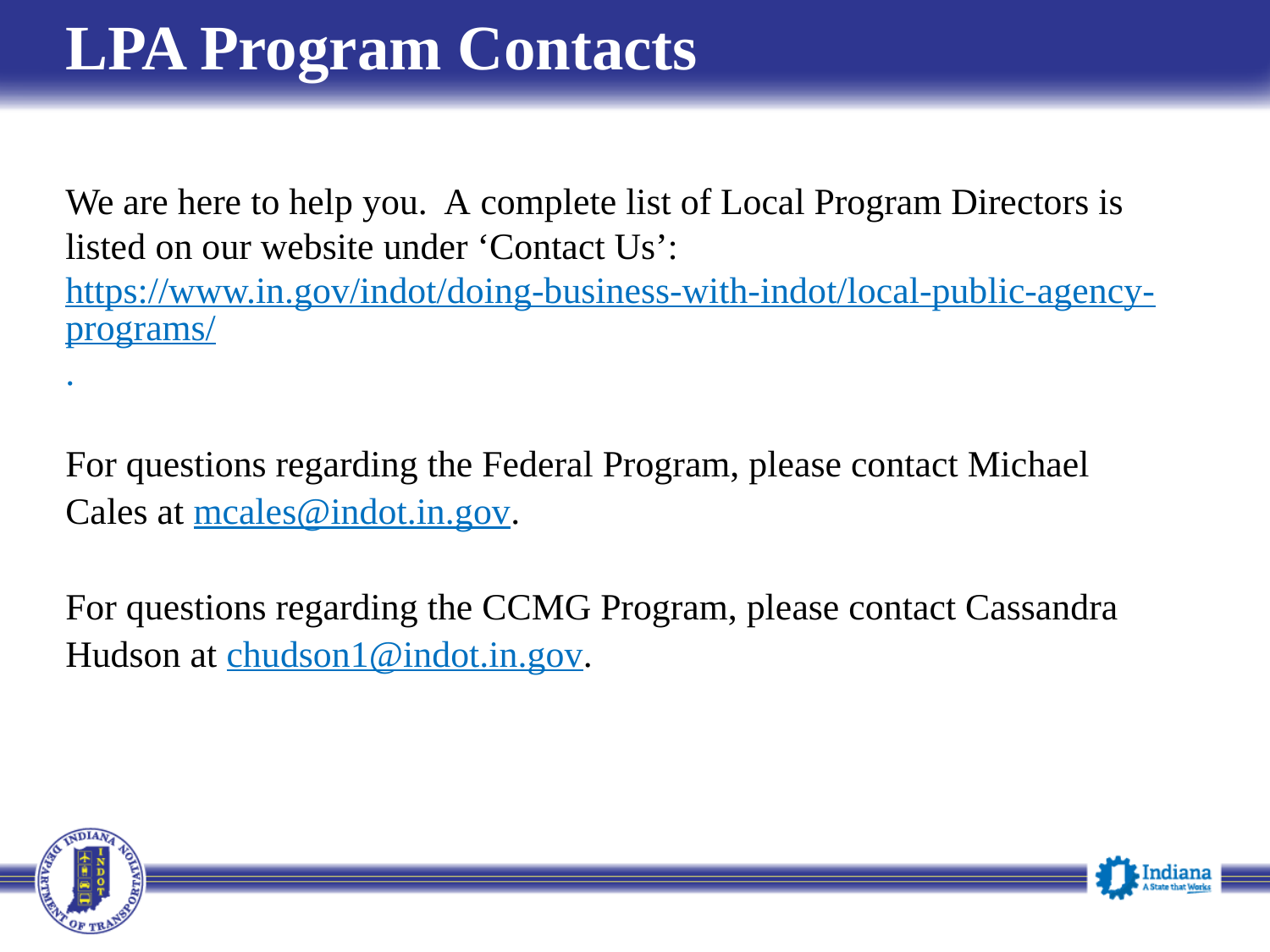

# LPA Program Contacts

We are here to help you.  A complete list of Local Program Directors is listed on our website under ‘Contact Us’:  https://www.in.gov/indot/doing-business-with-indot/local-public-agency-programs/.

For questions regarding the Federal Program, please contact Michael Cales at mcales@indot.in.gov.

For questions regarding the CCMG Program, please contact Cassandra Hudson at chudson1@indot.in.gov.